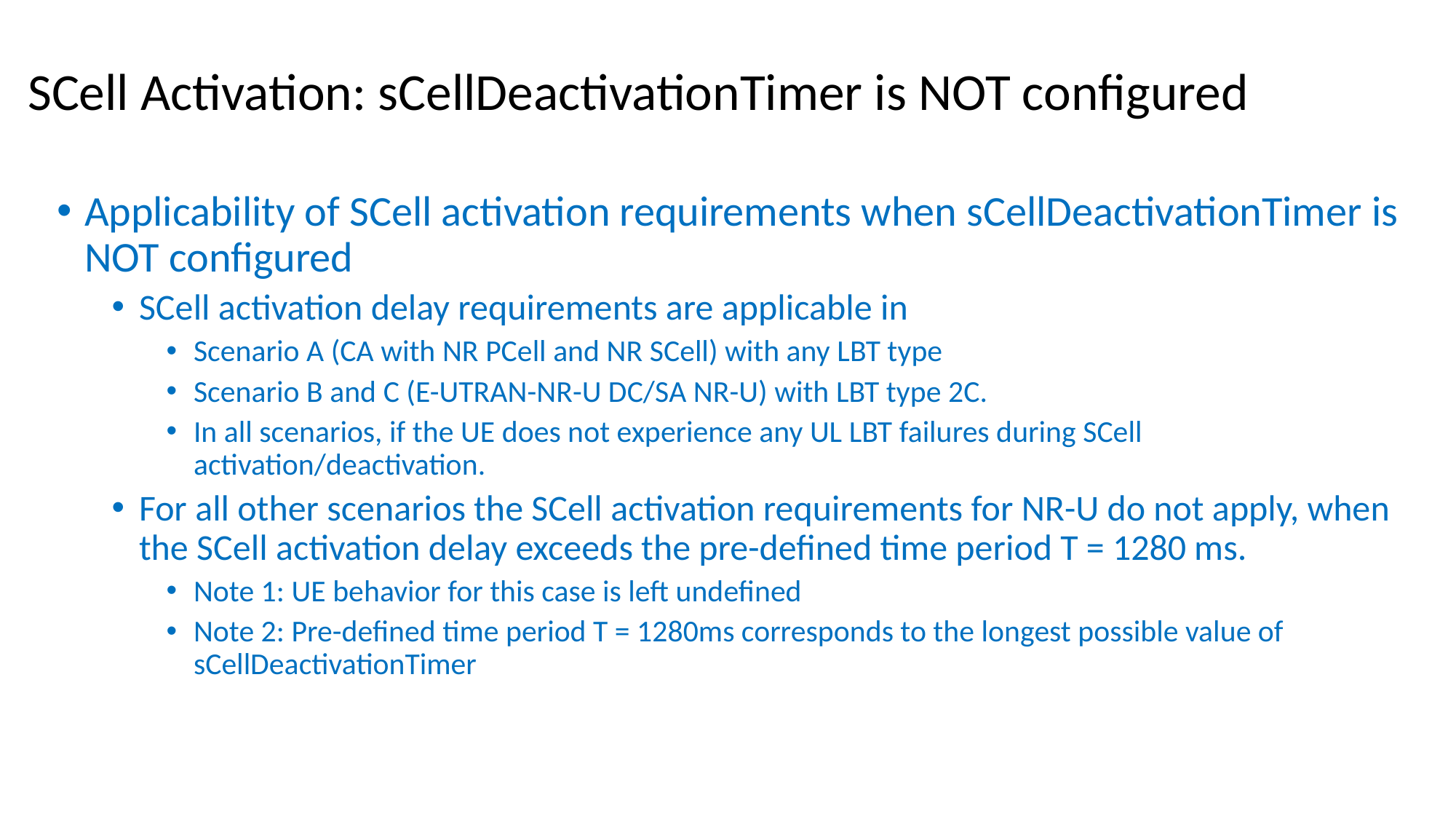

# SCell Activation: sCellDeactivationTimer is NOT configured
Applicability of SCell activation requirements when sCellDeactivationTimer is NOT configured
SCell activation delay requirements are applicable in
Scenario A (CA with NR PCell and NR SCell) with any LBT type
Scenario B and C (E-UTRAN-NR-U DC/SA NR-U) with LBT type 2C.
In all scenarios, if the UE does not experience any UL LBT failures during SCell activation/deactivation.
For all other scenarios the SCell activation requirements for NR-U do not apply, when the SCell activation delay exceeds the pre-defined time period T = 1280 ms.
Note 1: UE behavior for this case is left undefined
Note 2: Pre-defined time period T = 1280ms corresponds to the longest possible value of sCellDeactivationTimer